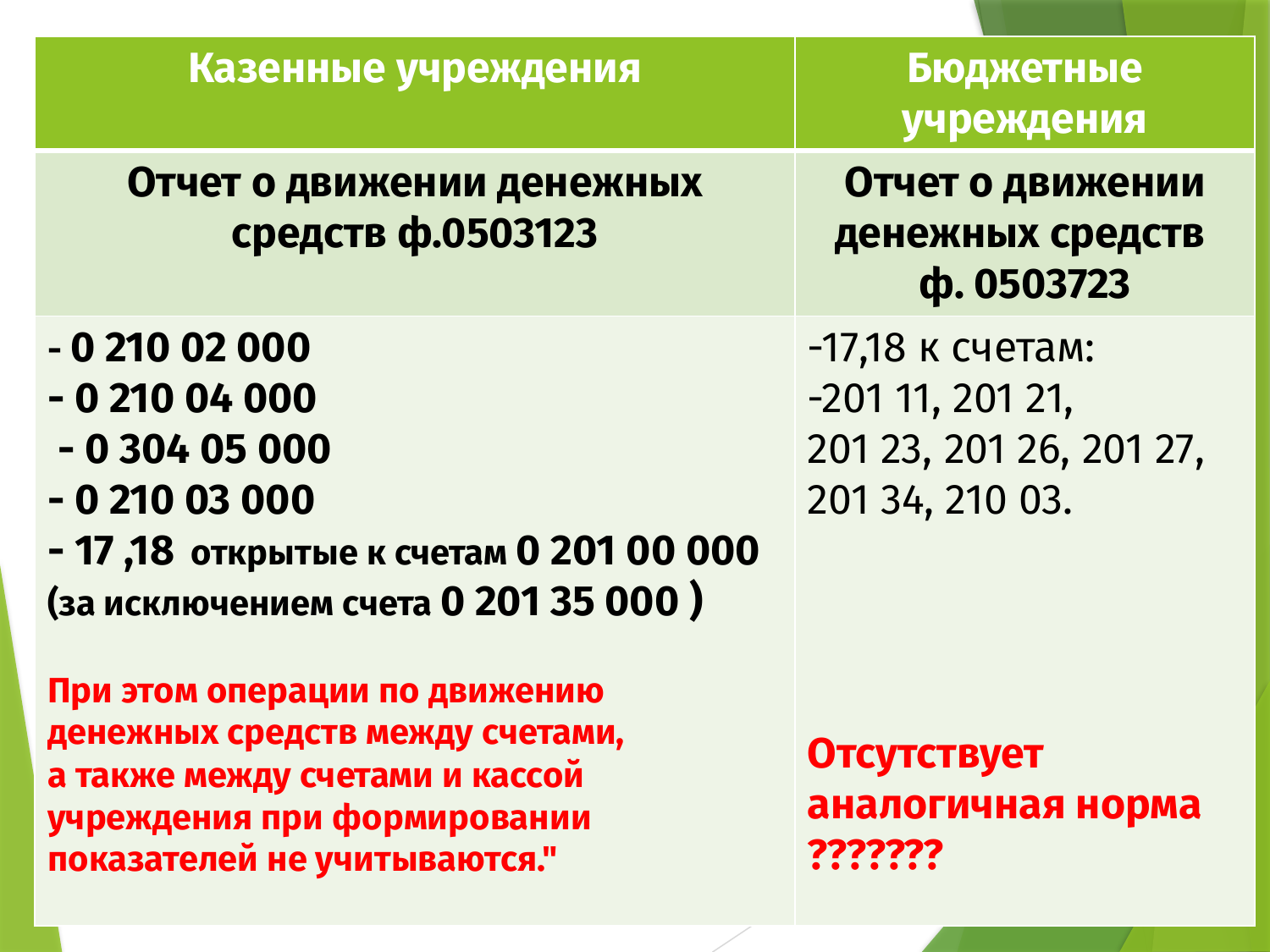

| Казенные учреждения | Бюджетные учреждения |
| --- | --- |
| Отчет о движении денежных средств ф.0503123 | Отчет о движении денежных средств ф. 0503723 |
| - 0 210 02 000 - 0 210 04 000 - 0 304 05 000 - 0 210 03 000 - 17 ,18 открытые к счетам 0 201 00 000 (за исключением счета 0 201 35 000 ) При этом операции по движению денежных средств между счетами, а также между счетами и кассой учреждения при формировании показателей не учитываются." | -17,18 к счетам: -201 11, 201 21, 201 23, 201 26, 201 27, 201 34, 210 03. Отсутствует аналогичная норма ??????? |
gosbu.ru